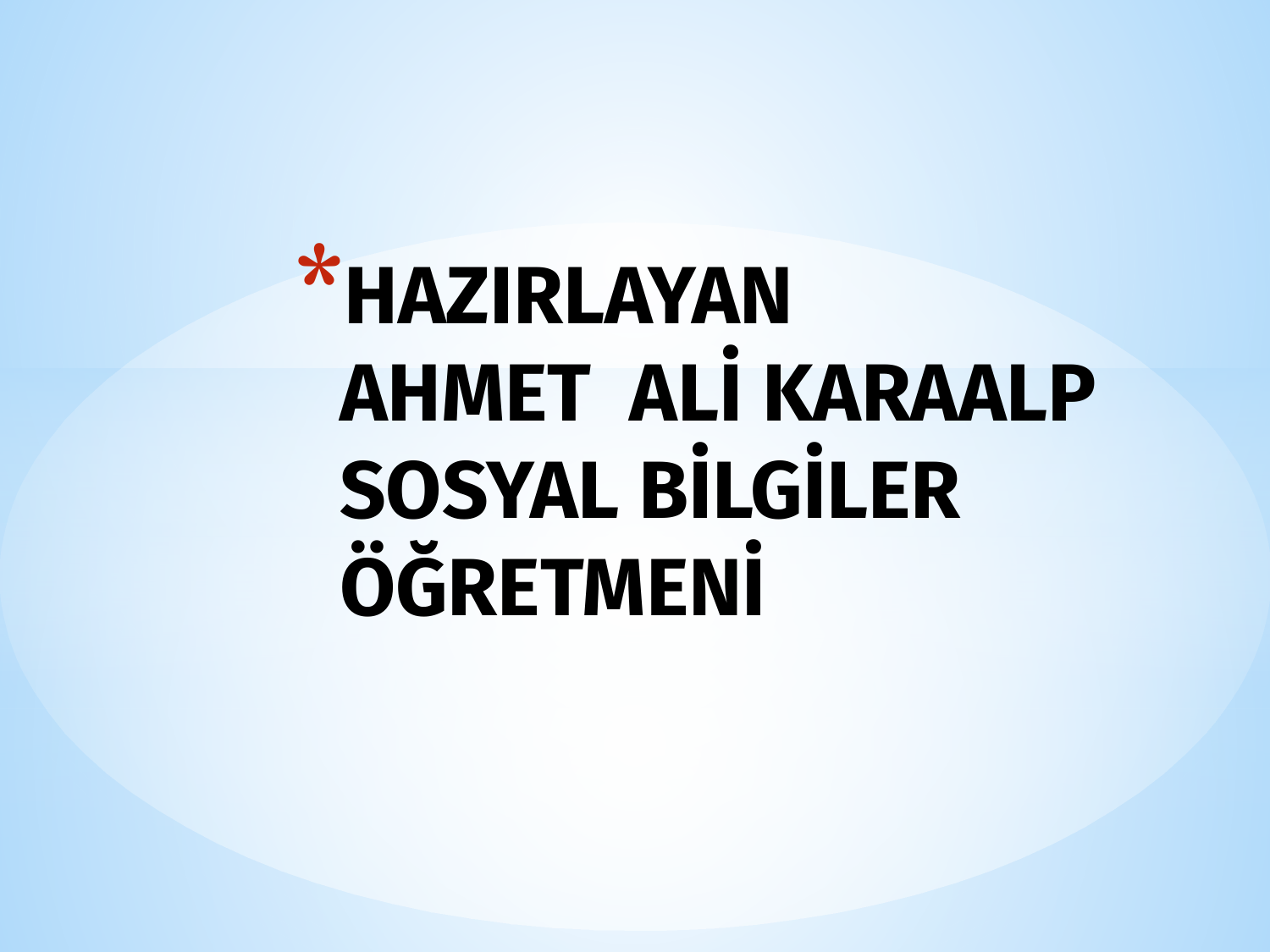

# HAZIRLAYAN AHMET  ALİ KARAALP SOSYAL BİLGİLER ÖĞRETMENİ